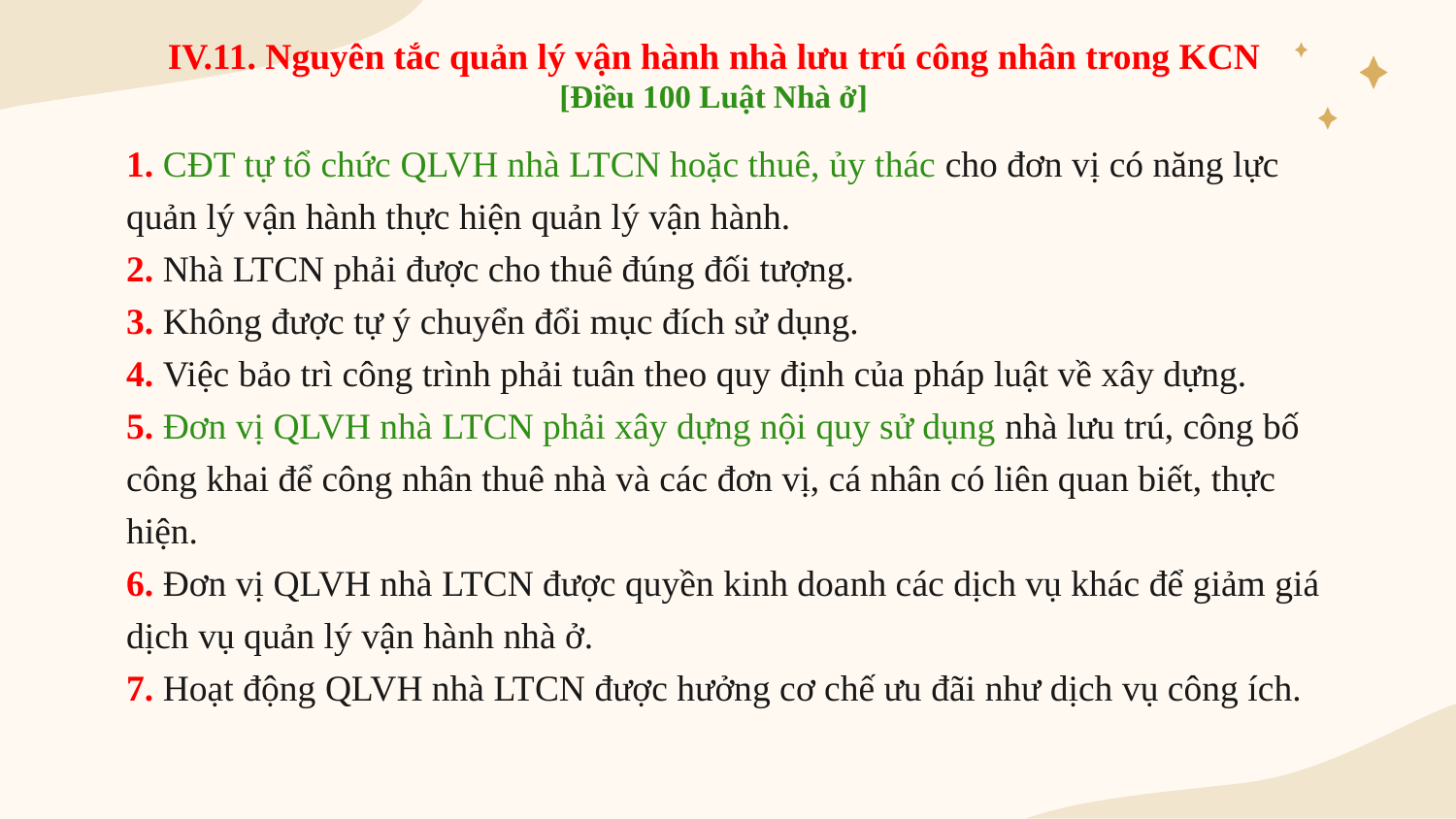

IV.11. Nguyên tắc quản lý vận hành nhà lưu trú công nhân trong KCN
[Điều 100 Luật Nhà ở]

# 1. CĐT tự tổ chức QLVH nhà LTCN hoặc thuê, ủy thác cho đơn vị có năng lực quản lý vận hành thực hiện quản lý vận hành. 2. Nhà LTCN phải được cho thuê đúng đối tượng. 3. Không được tự ý chuyển đổi mục đích sử dụng. 4. Việc bảo trì công trình phải tuân theo quy định của pháp luật về xây dựng. 5. Đơn vị QLVH nhà LTCN phải xây dựng nội quy sử dụng nhà lưu trú, công bố công khai để công nhân thuê nhà và các đơn vị, cá nhân có liên quan biết, thực hiện. 6. Đơn vị QLVH nhà LTCN được quyền kinh doanh các dịch vụ khác để giảm giá dịch vụ quản lý vận hành nhà ở. 7. Hoạt động QLVH nhà LTCN được hưởng cơ chế ưu đãi như dịch vụ công ích.